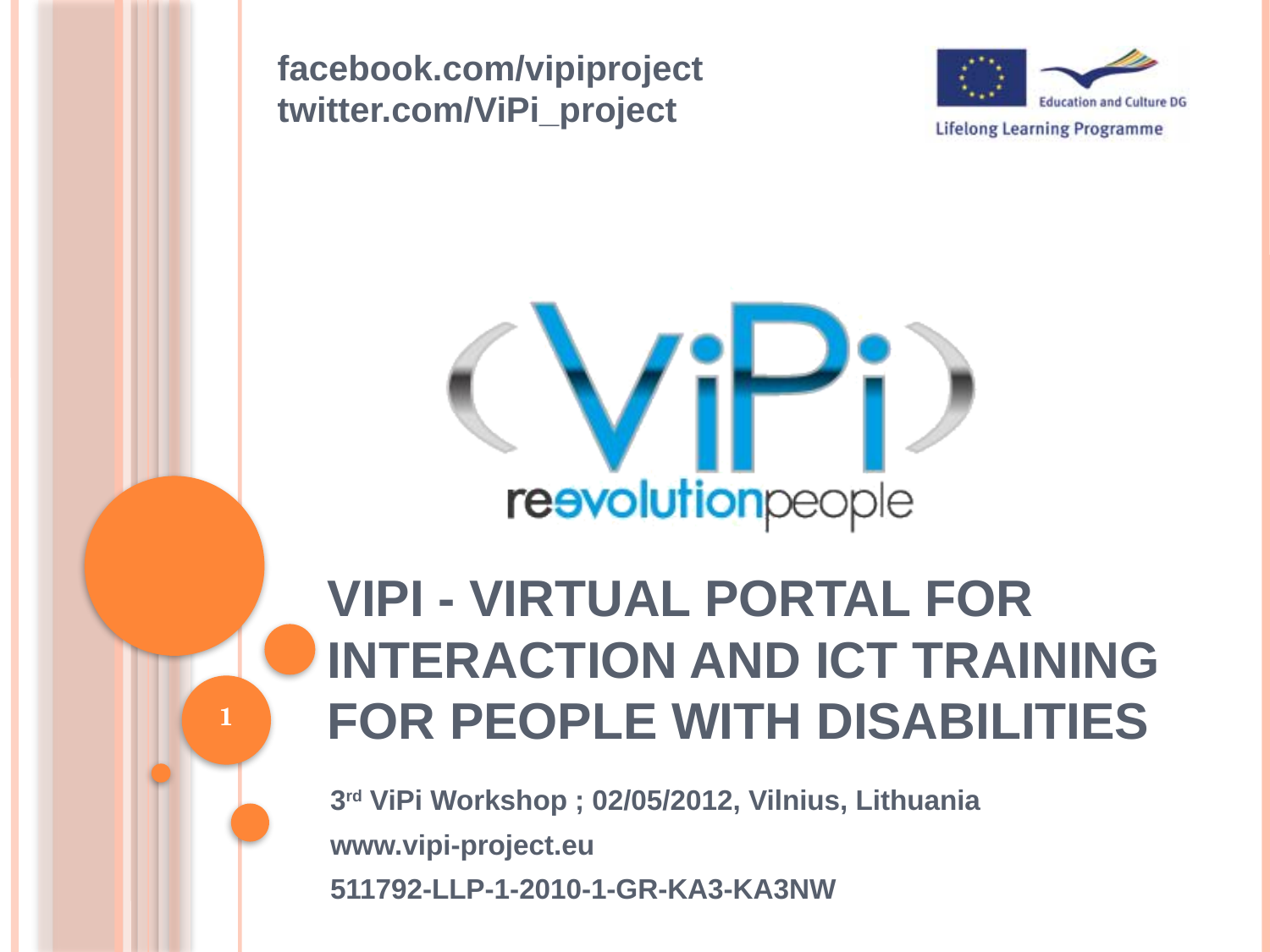

facebook.com/vipiproject
twitter.com/ViPi_project
# ViPi - Virtual Portal for Interaction and ICT Training for People with Disabilities
1
3rd ViPi Workshop ; 02/05/2012, Vilnius, Lithuania
www.vipi-project.eu
511792-LLP-1-2010-1-GR-KA3-KA3NW